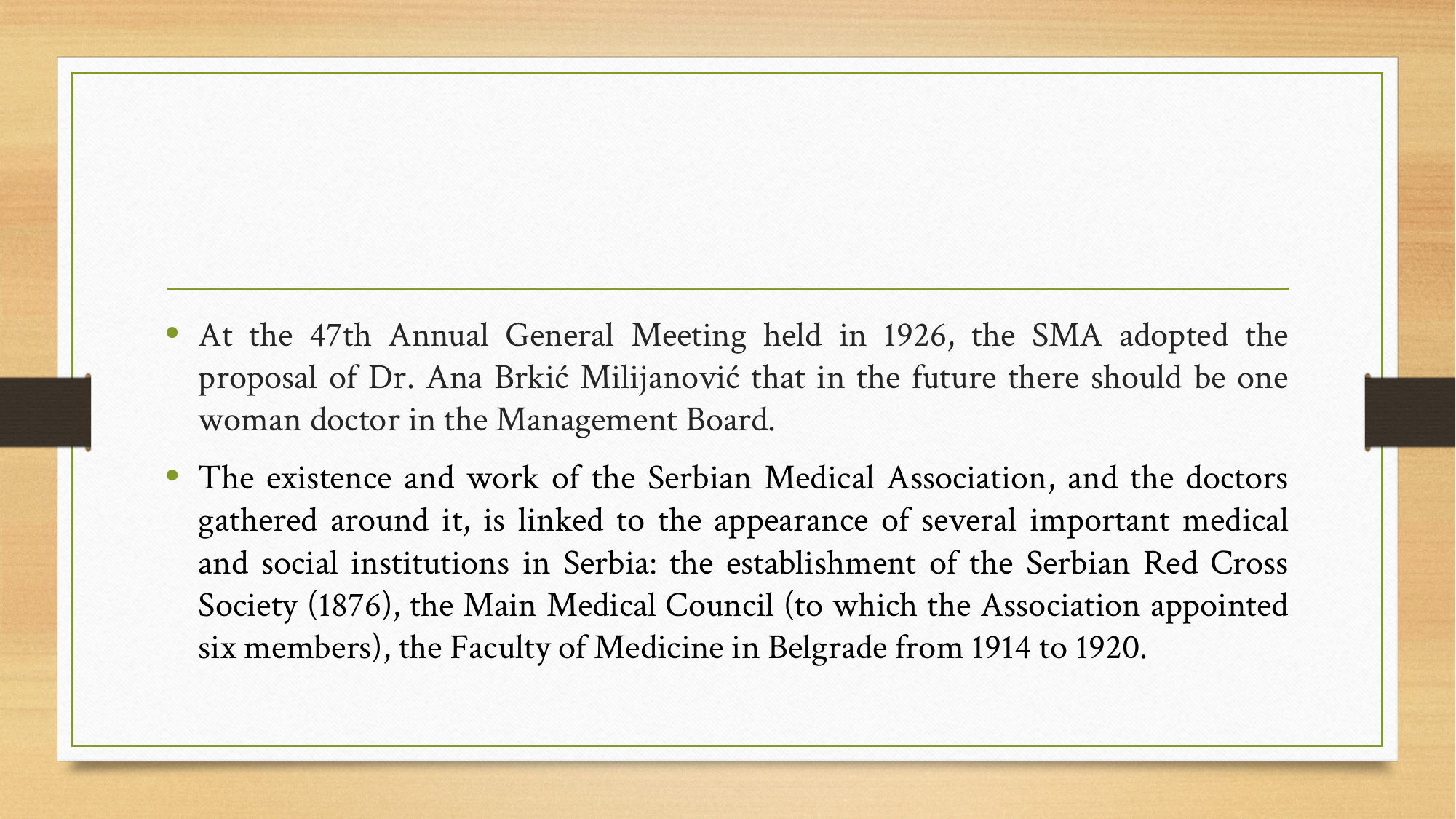

At the 47th Annual General Meeting held in 1926, the SMA adopted the proposal of Dr. Ana Brkić Milijanović that in the future there should be one woman doctor in the Management Board.
The existence and work of the Serbian Medical Association, and the doctors gathered around it, is linked to the appearance of several important medical and social institutions in Serbia: the establishment of the Serbian Red Cross Society (1876), the Main Medical Council (to which the Association appointed six members), the Faculty of Medicine in Belgrade from 1914 to 1920.